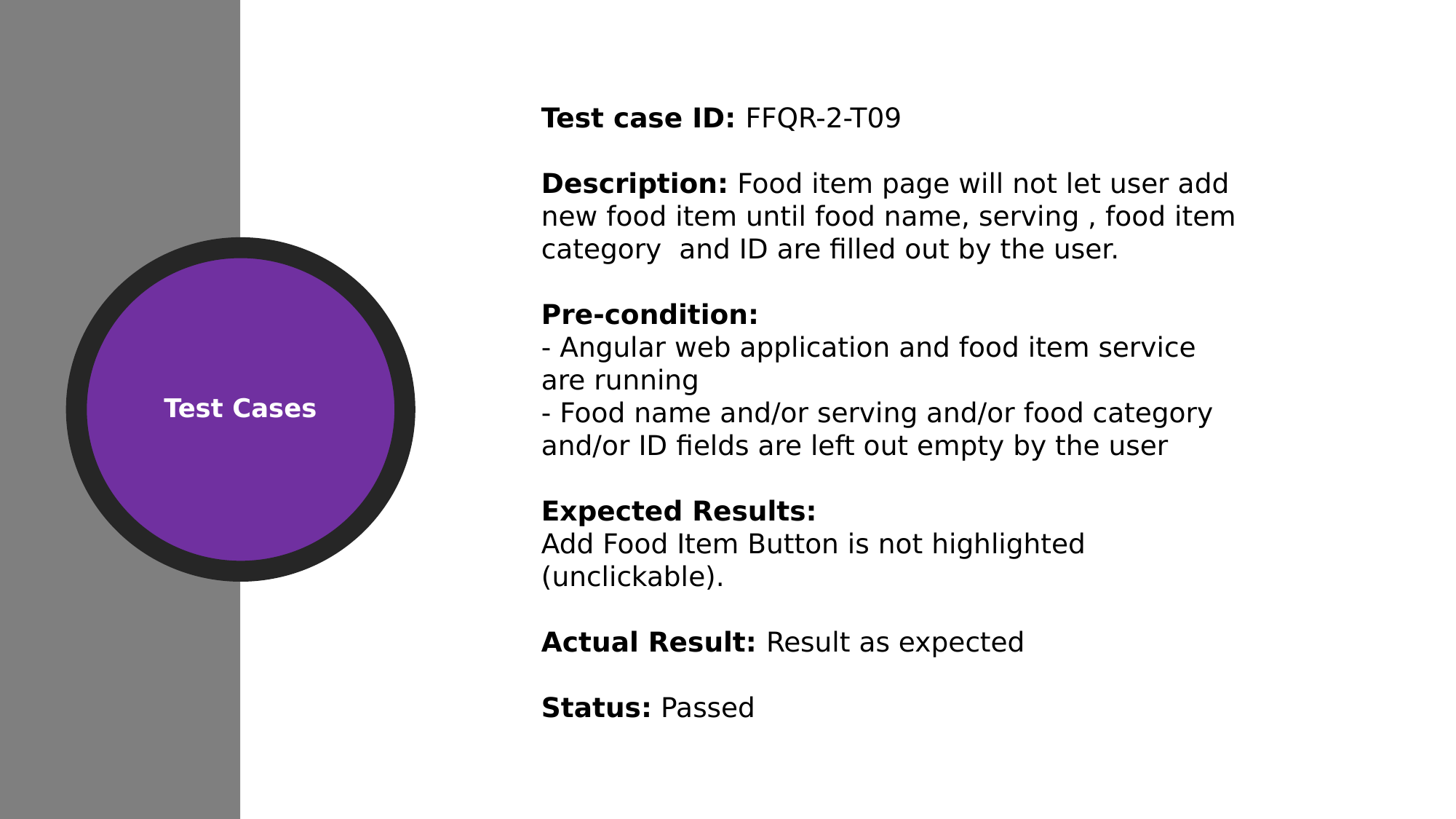

Test case ID: FFQR-2-T09

Description: Food item page will not let user add new food item until food name, serving , food item category  and ID are filled out by the user.

Pre-condition:
- Angular web application and food item service are running
- Food name and/or serving and/or food category and/or ID fields are left out empty by the user

Expected Results:
Add Food Item Button is not highlighted (unclickable).

Actual Result: Result as expected

Status: Passed
Test Cases